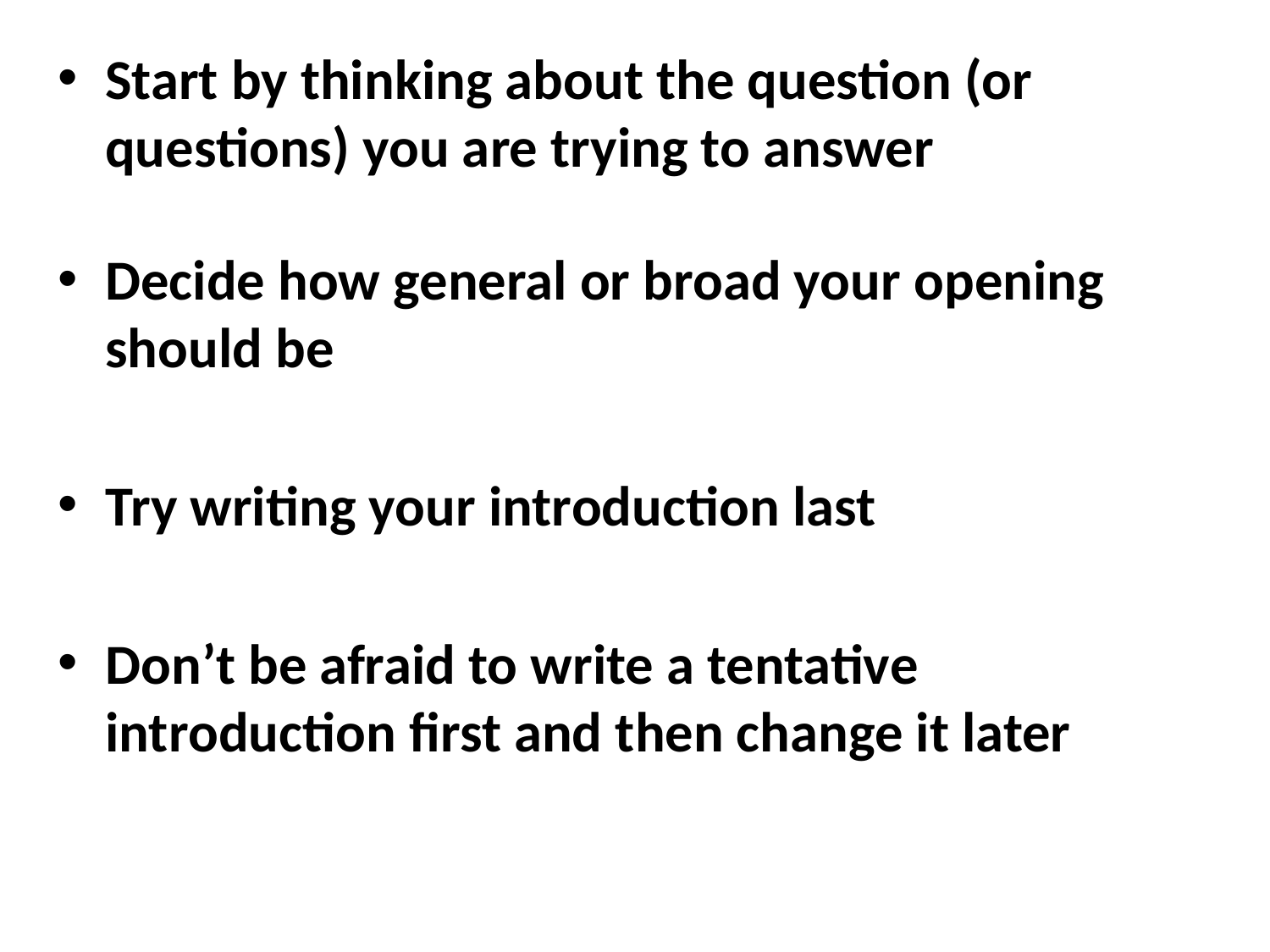

Start by thinking about the question (or questions) you are trying to answer

Decide how general or broad your opening should be

Try writing your introduction last

Don’t be afraid to write a tentative introduction first and then change it later